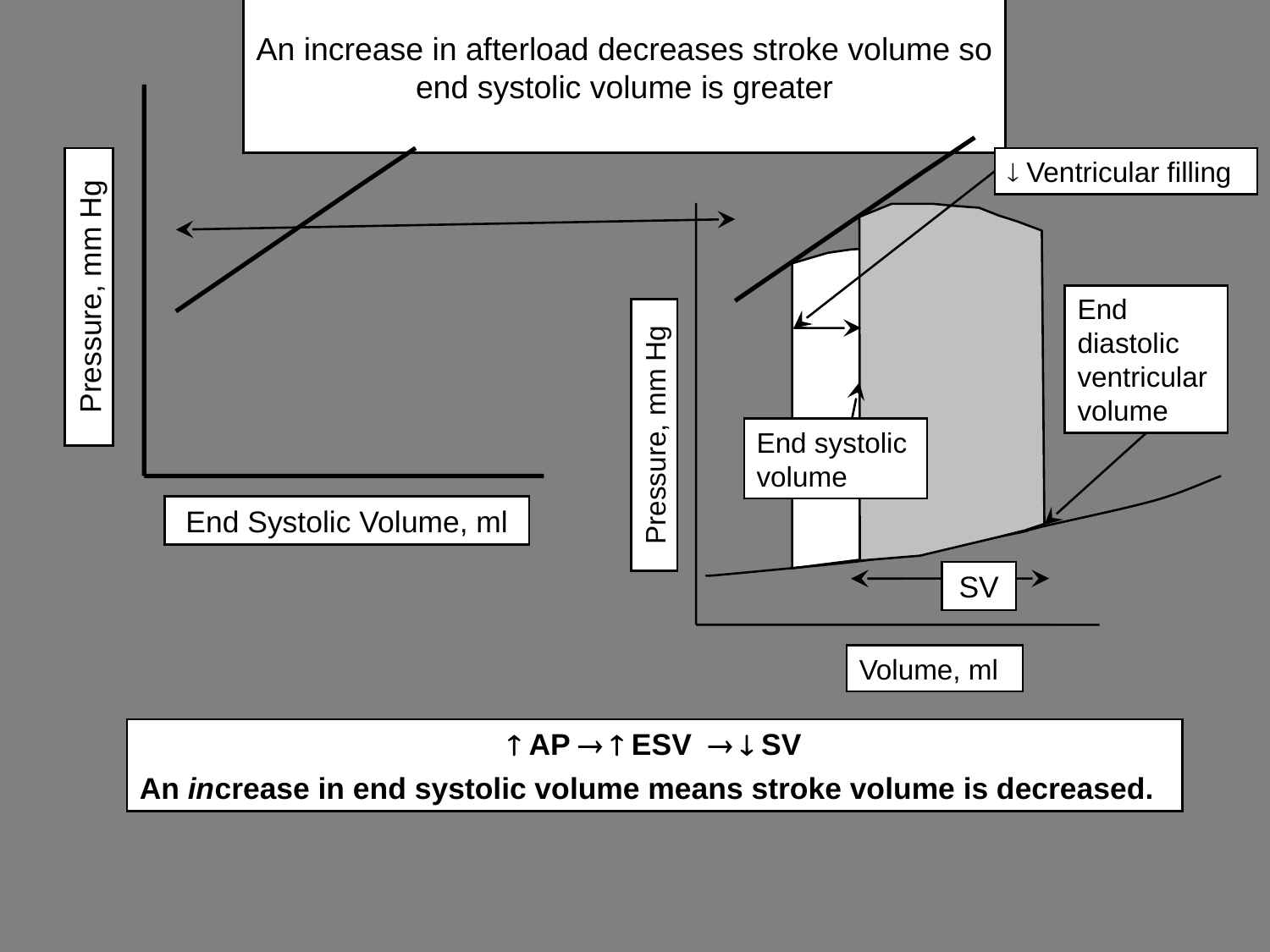

# An increase in afterload decreases stroke volume so end systolic volume is greater

↓ Ventricular filling

Pressure, mm Hg
End diastolic ventricular volume

Pressure, mm Hg
End systolic volume

End Systolic Volume, ml
SV

Volume, ml
↑ AP → ↑ ESV  → ↓ SV
An increase in end systolic volume means stroke volume is decreased.